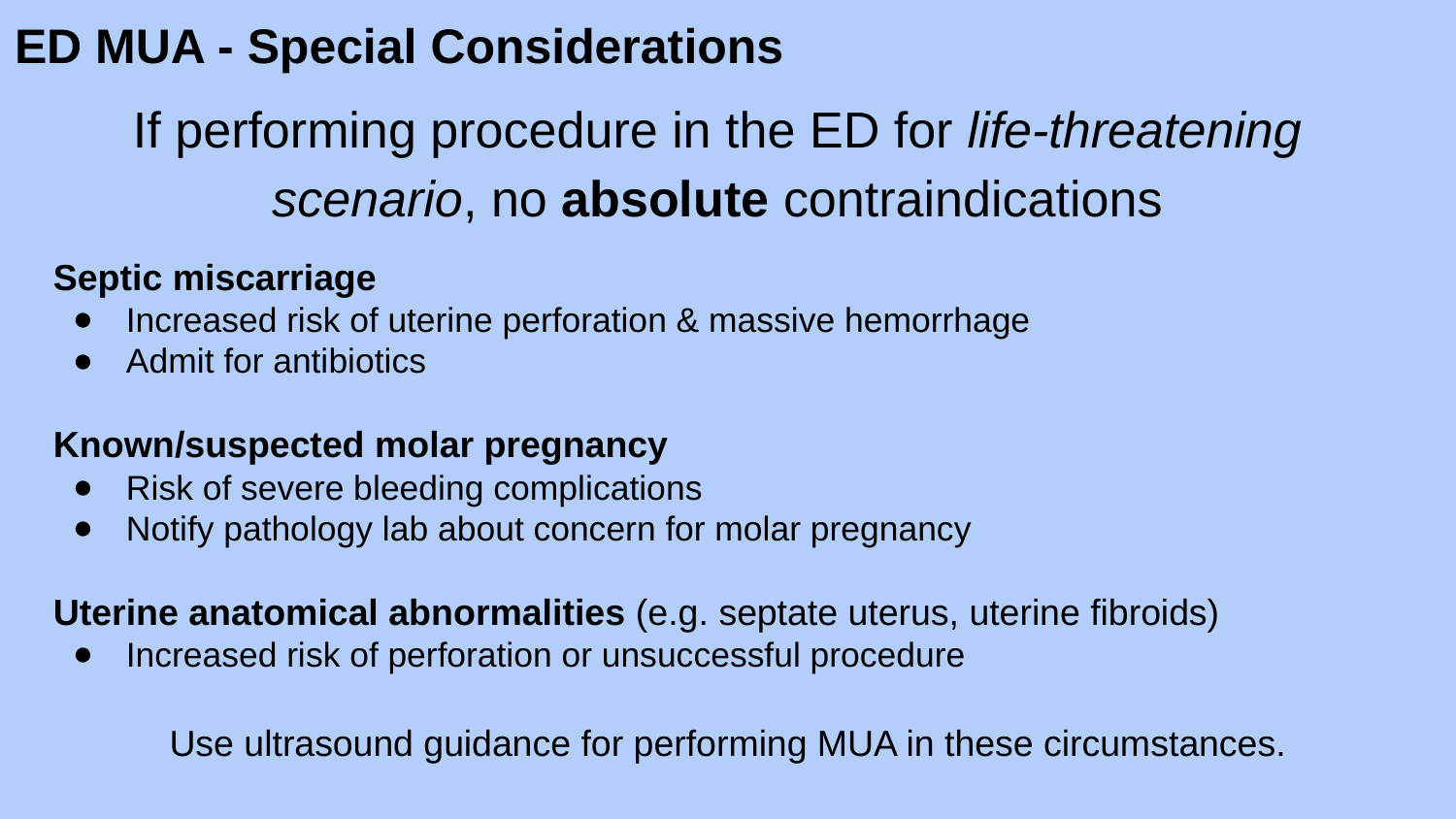

# ED MUA - Special Considerations
If performing procedure in the ED for life-threatening scenario, no absolute contraindications
Septic miscarriage
Increased risk of uterine perforation & massive hemorrhage
Admit for antibiotics

Known/suspected molar pregnancy
Risk of severe bleeding complications
Notify pathology lab about concern for molar pregnancy

Uterine anatomical abnormalities (e.g. septate uterus, uterine fibroids)
Increased risk of perforation or unsuccessful procedure
Use ultrasound guidance for performing MUA in these circumstances.